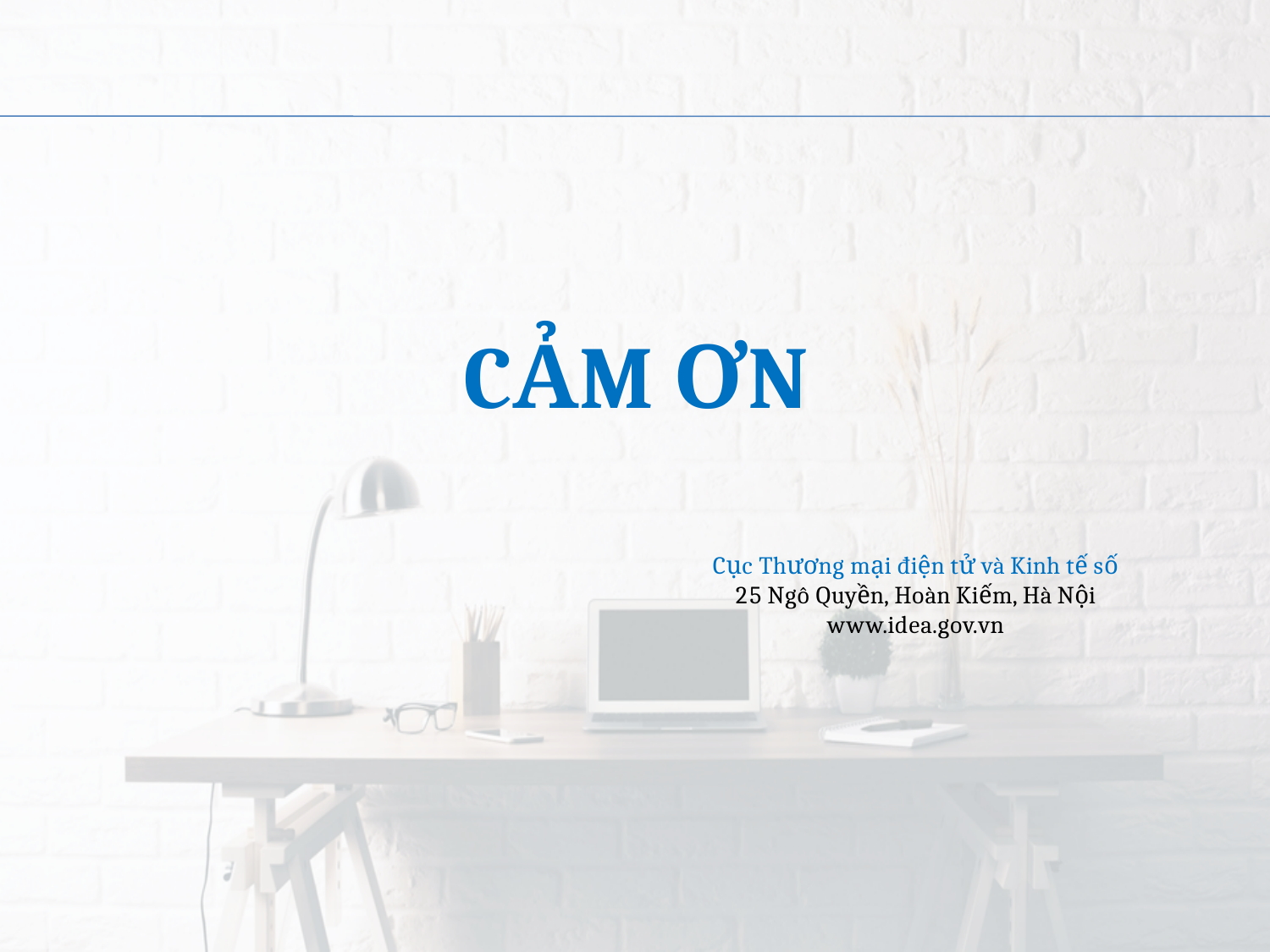

# CẢM ƠN
Cục Thương mại điện tử và Kinh tế số
25 Ngô Quyền, Hoàn Kiếm, Hà Nội
www.idea.gov.vn